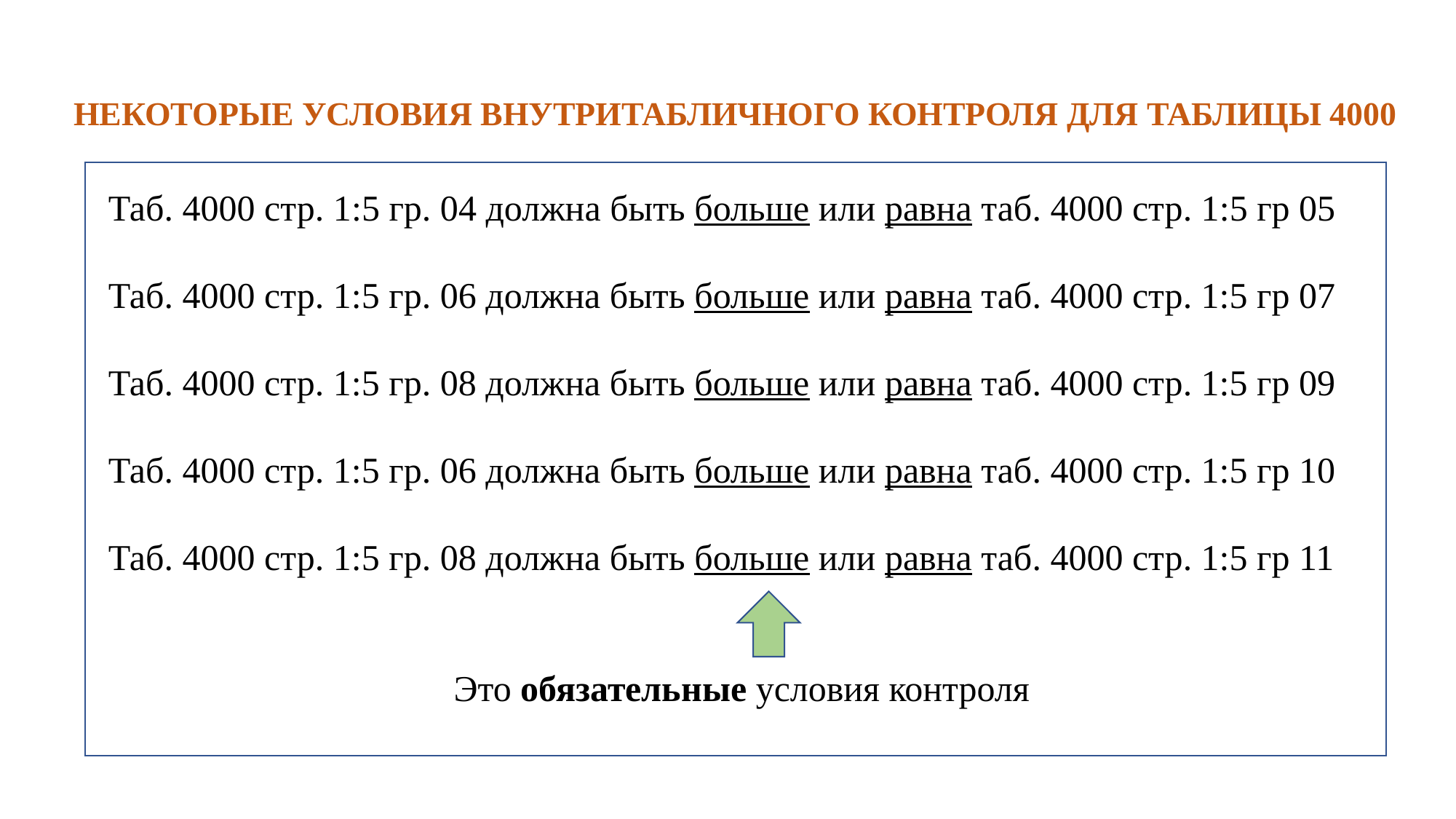

# НЕКОТОРЫЕ УСЛОВИЯ ВНУТРИТАБЛИЧНОГО КОНТРОЛЯ ДЛЯ ТАБЛИЦЫ 4000

Таб. 4000 стр. 1:5 гр. 04 должна быть больше или равна таб. 4000 стр. 1:5 гр 05

Таб. 4000 стр. 1:5 гр. 06 должна быть больше или равна таб. 4000 стр. 1:5 гр 07

Таб. 4000 стр. 1:5 гр. 08 должна быть больше или равна таб. 4000 стр. 1:5 гр 09

Таб. 4000 стр. 1:5 гр. 06 должна быть больше или равна таб. 4000 стр. 1:5 гр 10

Таб. 4000 стр. 1:5 гр. 08 должна быть больше или равна таб. 4000 стр. 1:5 гр 11

                                      Это обязательные условия контроля